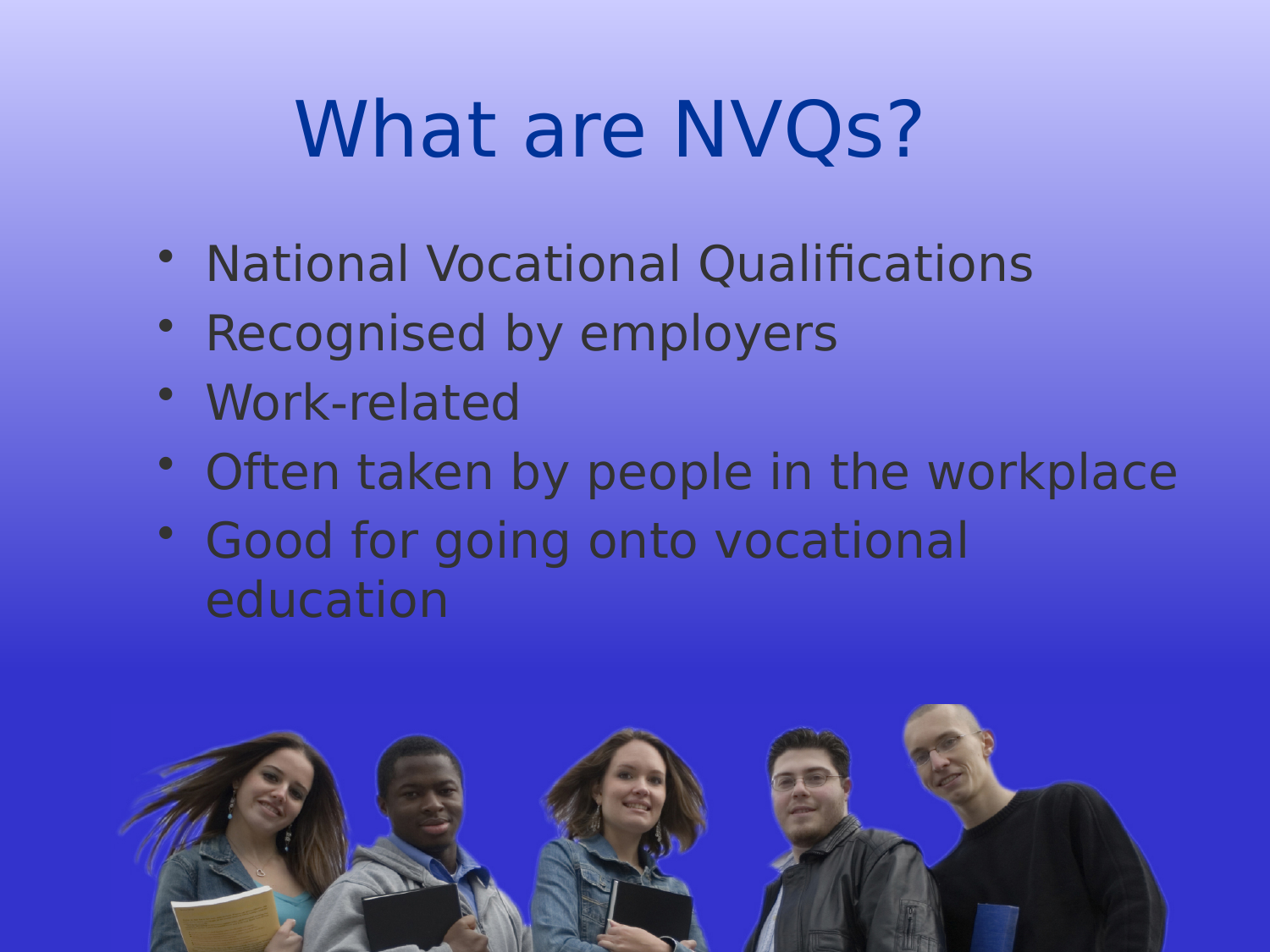

# What are NVQs?

National Vocational Qualifications
Recognised by employers
Work-related
Often taken by people in the workplace
Good for going onto vocational education